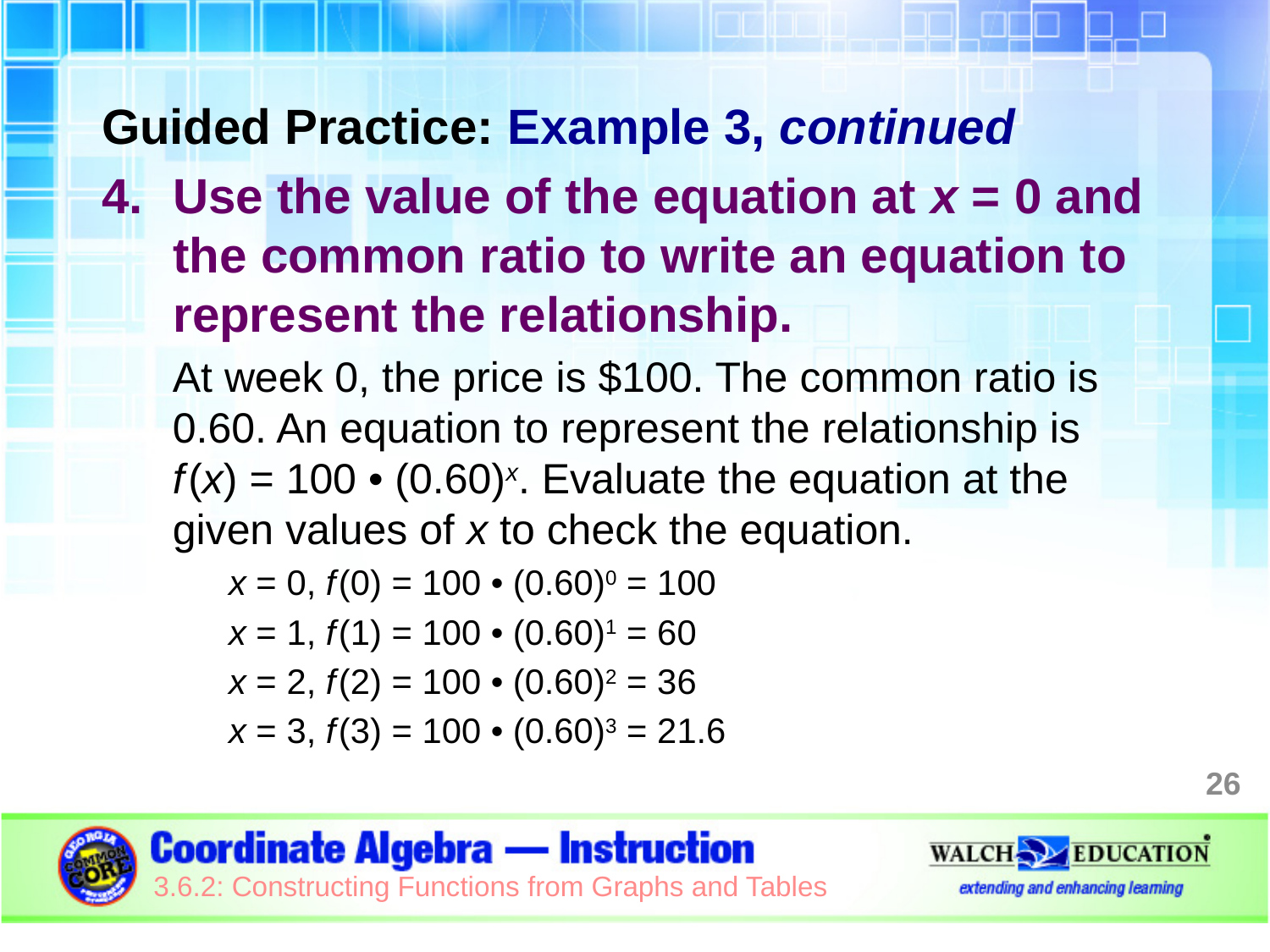

Guided Practice: Example 3, continued
Use the value of the equation at x = 0 and the common ratio to write an equation to represent the relationship.
At week 0, the price is $100. The common ratio is 0.60. An equation to represent the relationship is
f (x) = 100 • (0.60)x. Evaluate the equation at the given values of x to check the equation.
x = 0, f (0) = 100 • (0.60)0 = 100
x = 1, f (1) = 100 • (0.60)1 = 60
x = 2, f (2) = 100 • (0.60)2 = 36
x = 3, f (3) = 100 • (0.60)3 = 21.6
26
3.6.2: Constructing Functions from Graphs and Tables